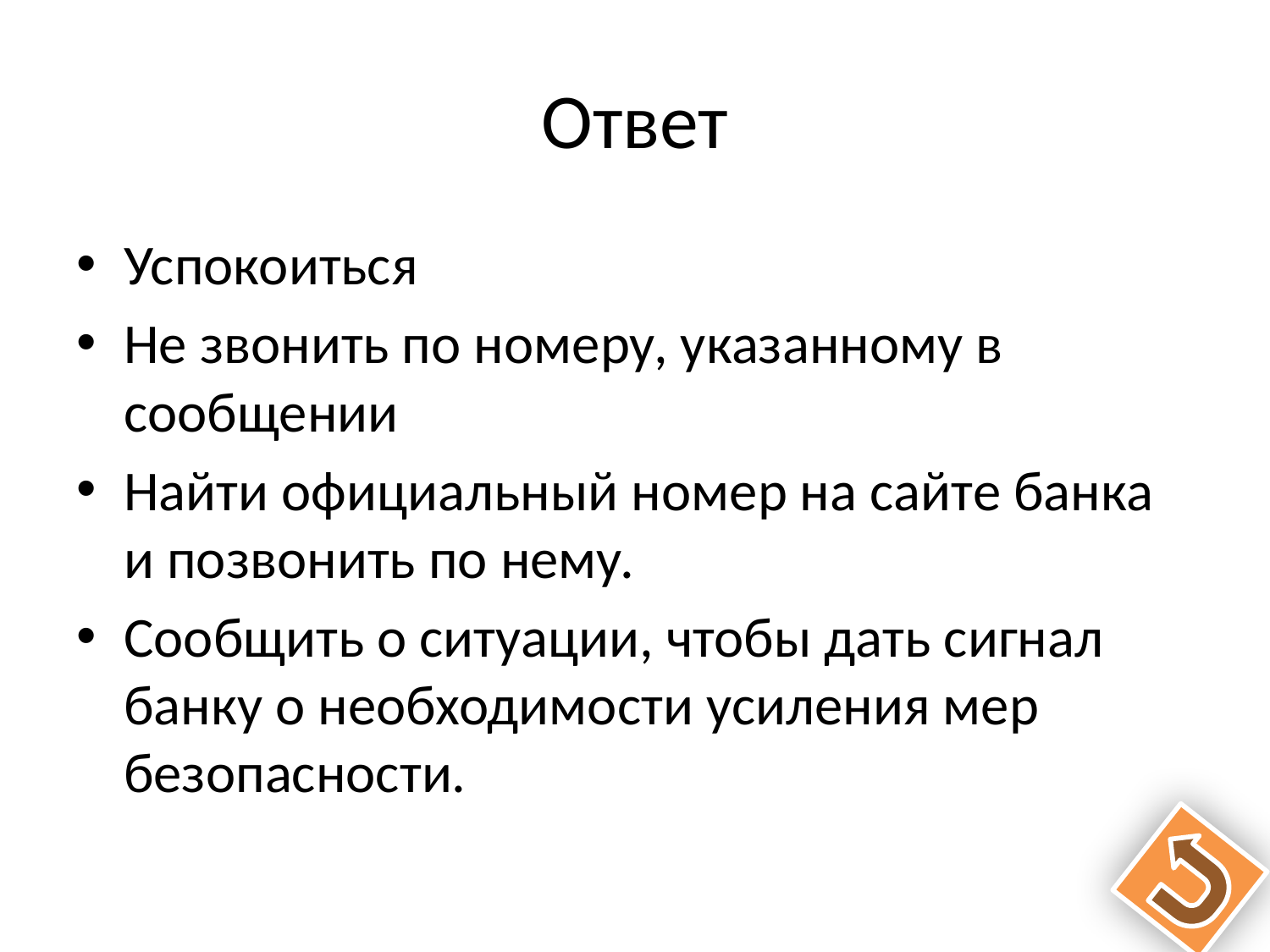

# Ответ
Успокоиться
Не звонить по номеру, указанному в сообщении
Найти официальный номер на сайте банка и позвонить по нему.
Сообщить о ситуации, чтобы дать сигнал банку о необходимости усиления мер безопасности.